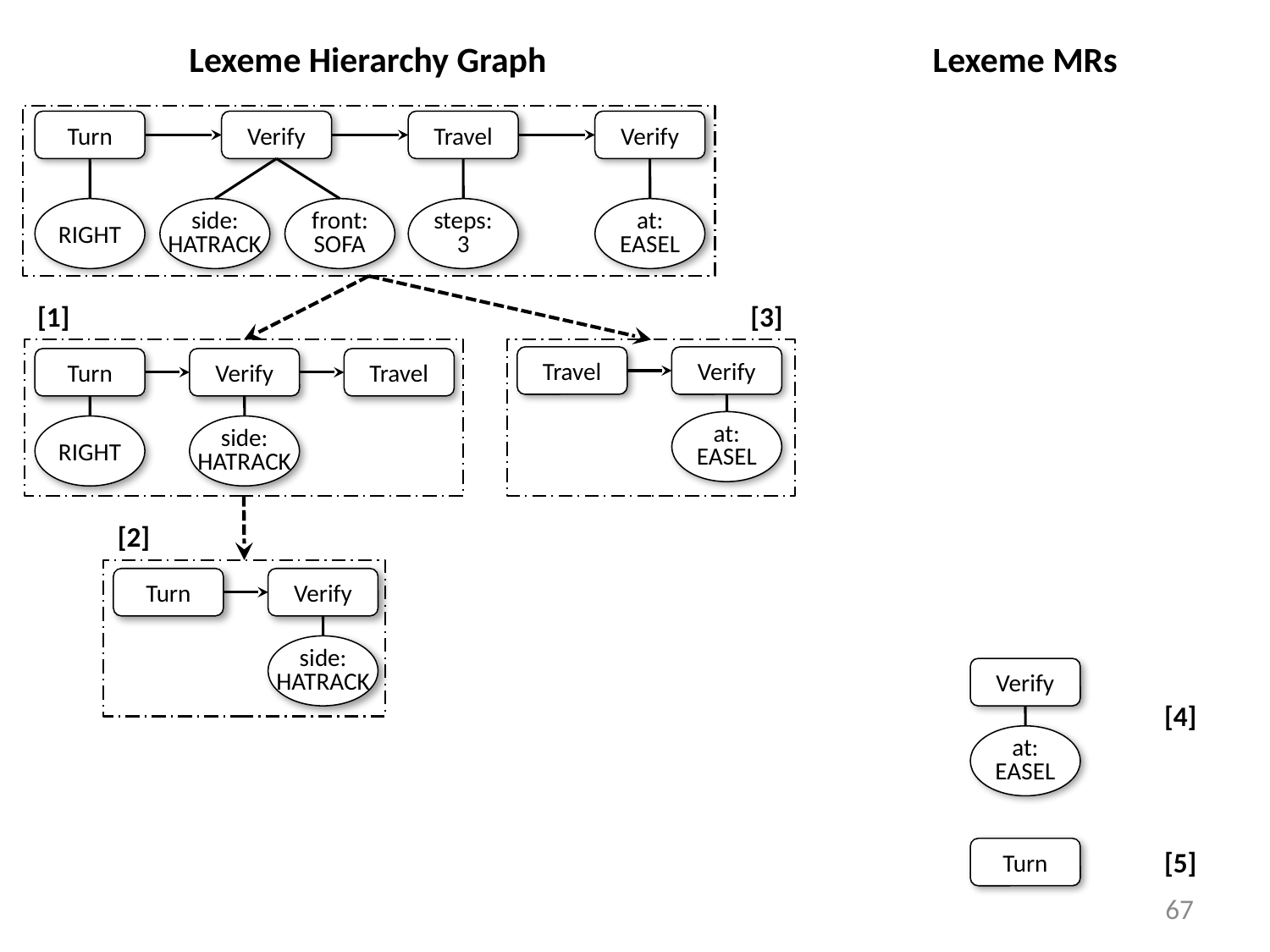

Lexeme Hierarchy Graph
Lexeme MRs

Turn
Verify
Travel
Verify
at:
EASEL
RIGHT
side:
HATRACK
front:
SOFA
steps:
3
[1]
[3]

Travel
Verify
Turn
Verify
Travel
side:
HATRACK
RIGHT
at:
EASEL
[2]

Turn
Verify
side:
HATRACK
Verify
[4]
at:
EASEL
Turn
[5]
67